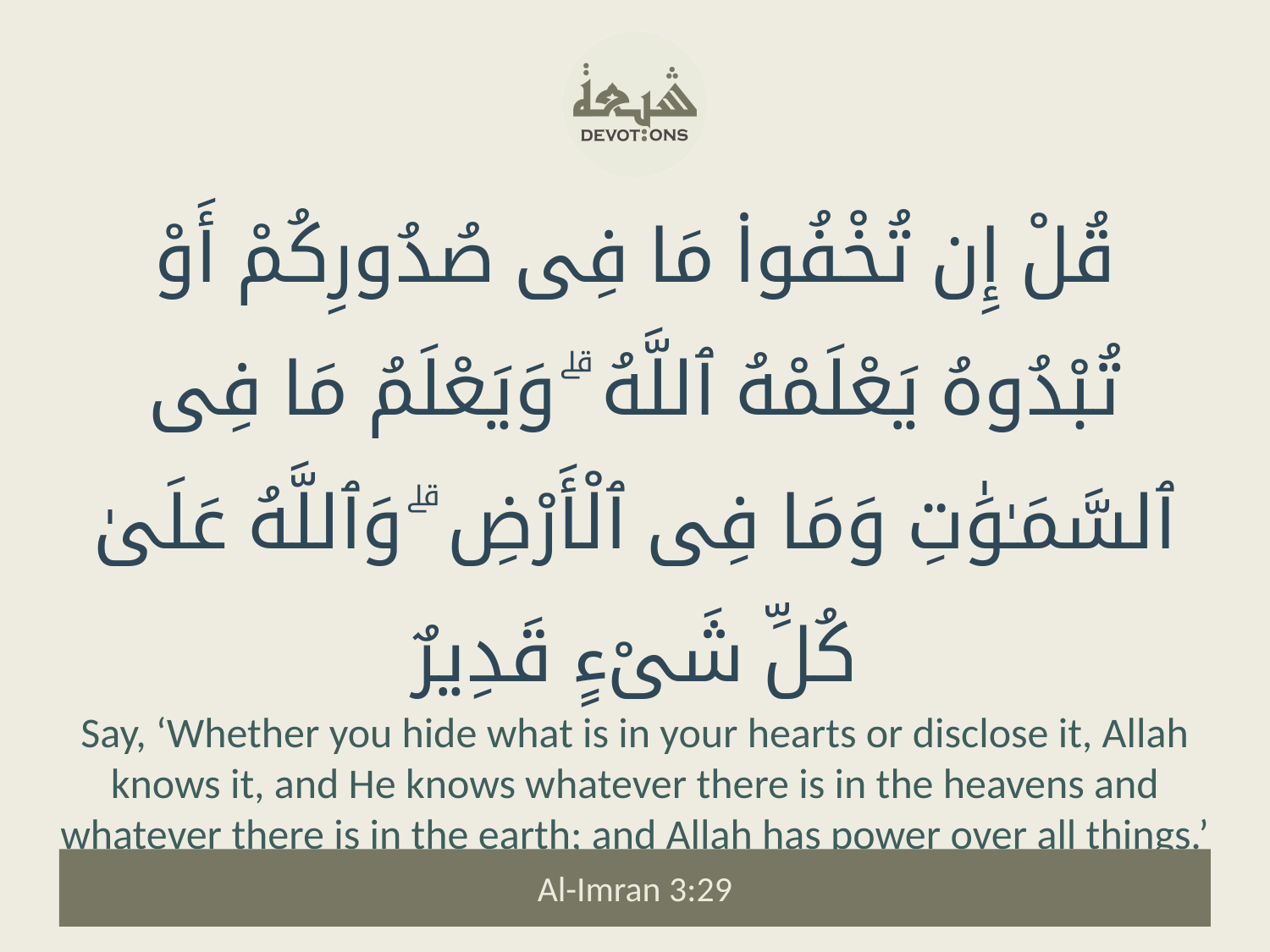

قُلْ إِن تُخْفُوا۟ مَا فِى صُدُورِكُمْ أَوْ تُبْدُوهُ يَعْلَمْهُ ٱللَّهُ ۗ وَيَعْلَمُ مَا فِى ٱلسَّمَـٰوَٰتِ وَمَا فِى ٱلْأَرْضِ ۗ وَٱللَّهُ عَلَىٰ كُلِّ شَىْءٍ قَدِيرٌ
Say, ‘Whether you hide what is in your hearts or disclose it, Allah knows it, and He knows whatever there is in the heavens and whatever there is in the earth; and Allah has power over all things.’
Al-Imran 3:29